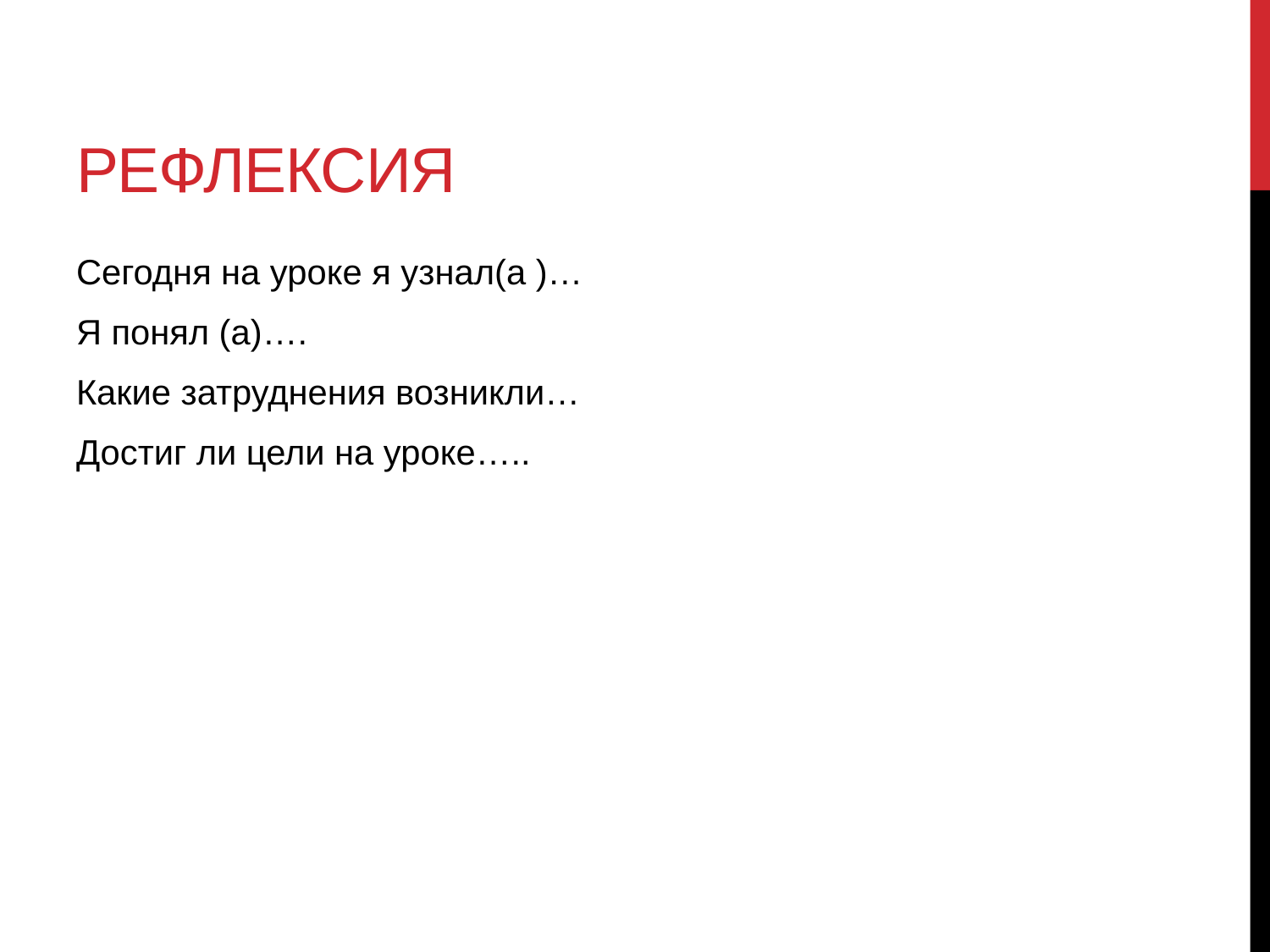

# рефлексия
Сегодня на уроке я узнал(а )…
Я понял (а)….
Какие затруднения возникли…
Достиг ли цели на уроке…..